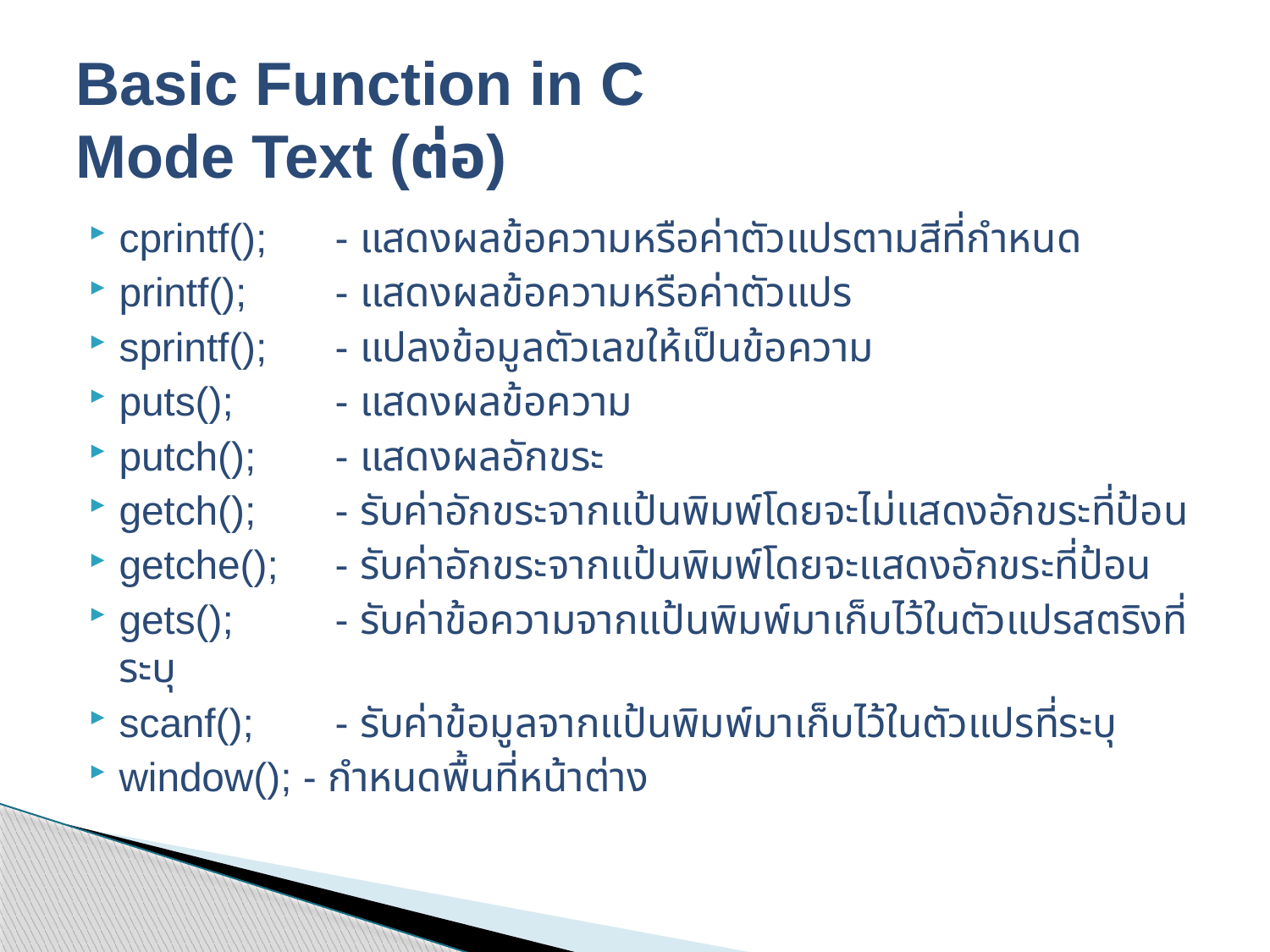

# Basic Function in C Mode Text (ต่อ)
cprintf();	- แสดงผลข้อความหรือค่าตัวแปรตามสีที่กำหนด
printf();	- แสดงผลข้อความหรือค่าตัวแปร
sprintf();	- แปลงข้อมูลตัวเลขให้เป็นข้อความ
puts();	- แสดงผลข้อความ
putch();	- แสดงผลอักขระ
getch();	- รับค่าอักขระจากแป้นพิมพ์โดยจะไม่แสดงอักขระที่ป้อน
getche();	- รับค่าอักขระจากแป้นพิมพ์โดยจะแสดงอักขระที่ป้อน
gets();	- รับค่าข้อความจากแป้นพิมพ์มาเก็บไว้ในตัวแปรสตริงที่ระบุ
scanf();	- รับค่าข้อมูลจากแป้นพิมพ์มาเก็บไว้ในตัวแปรที่ระบุ
window(); - กำหนดพื้นที่หน้าต่าง